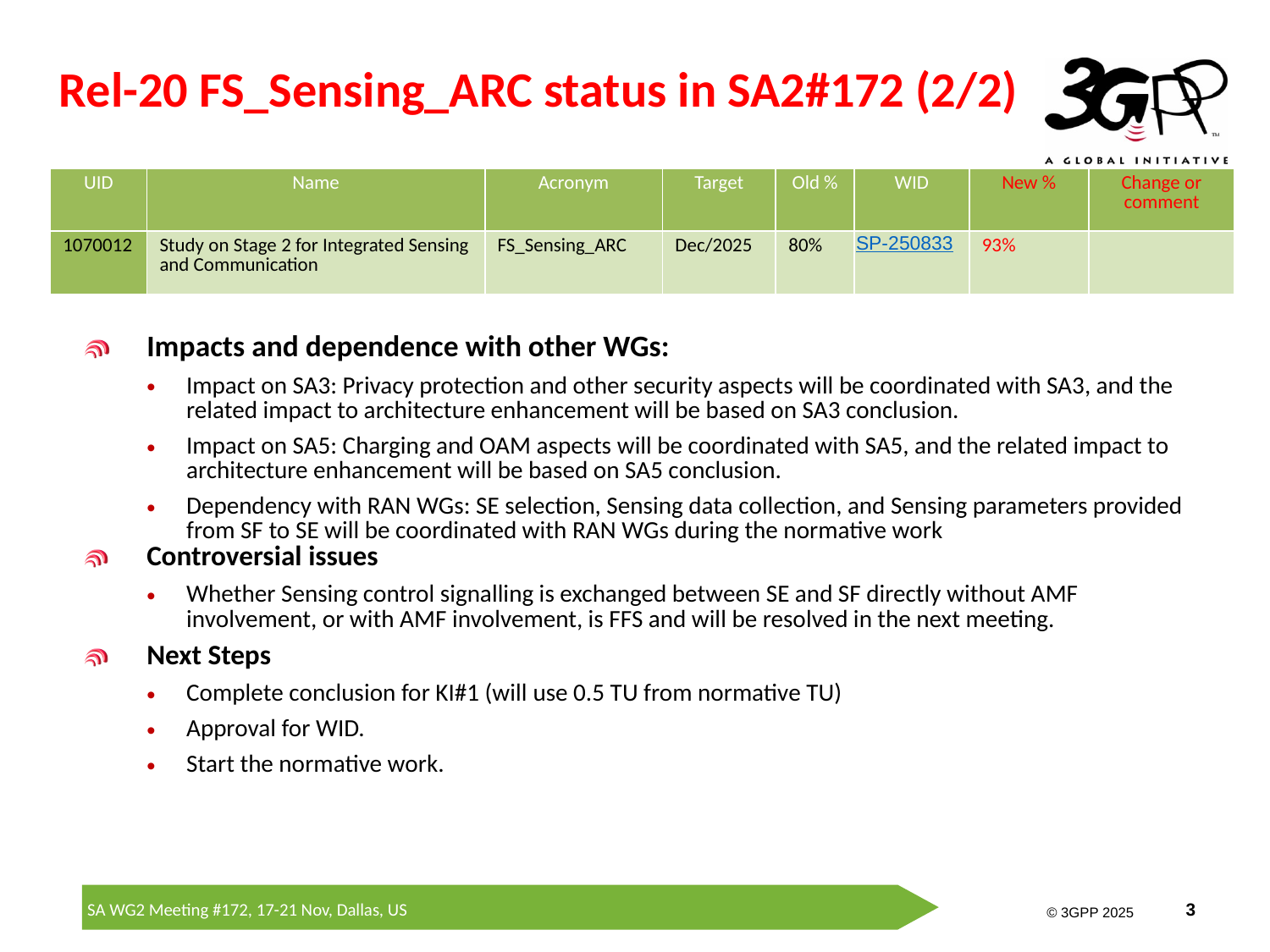

# Rel-20 FS_Sensing_ARC status in SA2#172 (2/2)
| UID | Name | Acronym | Target | Old % | WID | New % | Change or comment |
| --- | --- | --- | --- | --- | --- | --- | --- |
| 1070012 | Study on Stage 2 for Integrated Sensing and Communication | FS\_Sensing\_ARC | Dec/2025 | 80% | SP-250833 | 93% |  |
Impacts and dependence with other WGs:
Impact on SA3: Privacy protection and other security aspects will be coordinated with SA3, and the related impact to architecture enhancement will be based on SA3 conclusion.
Impact on SA5: Charging and OAM aspects will be coordinated with SA5, and the related impact to architecture enhancement will be based on SA5 conclusion.
Dependency with RAN WGs: SE selection, Sensing data collection, and Sensing parameters provided from SF to SE will be coordinated with RAN WGs during the normative work
Controversial issues
Whether Sensing control signalling is exchanged between SE and SF directly without AMF involvement, or with AMF involvement, is FFS and will be resolved in the next meeting.
Next Steps
Complete conclusion for KI#1 (will use 0.5 TU from normative TU)
Approval for WID.
Start the normative work.